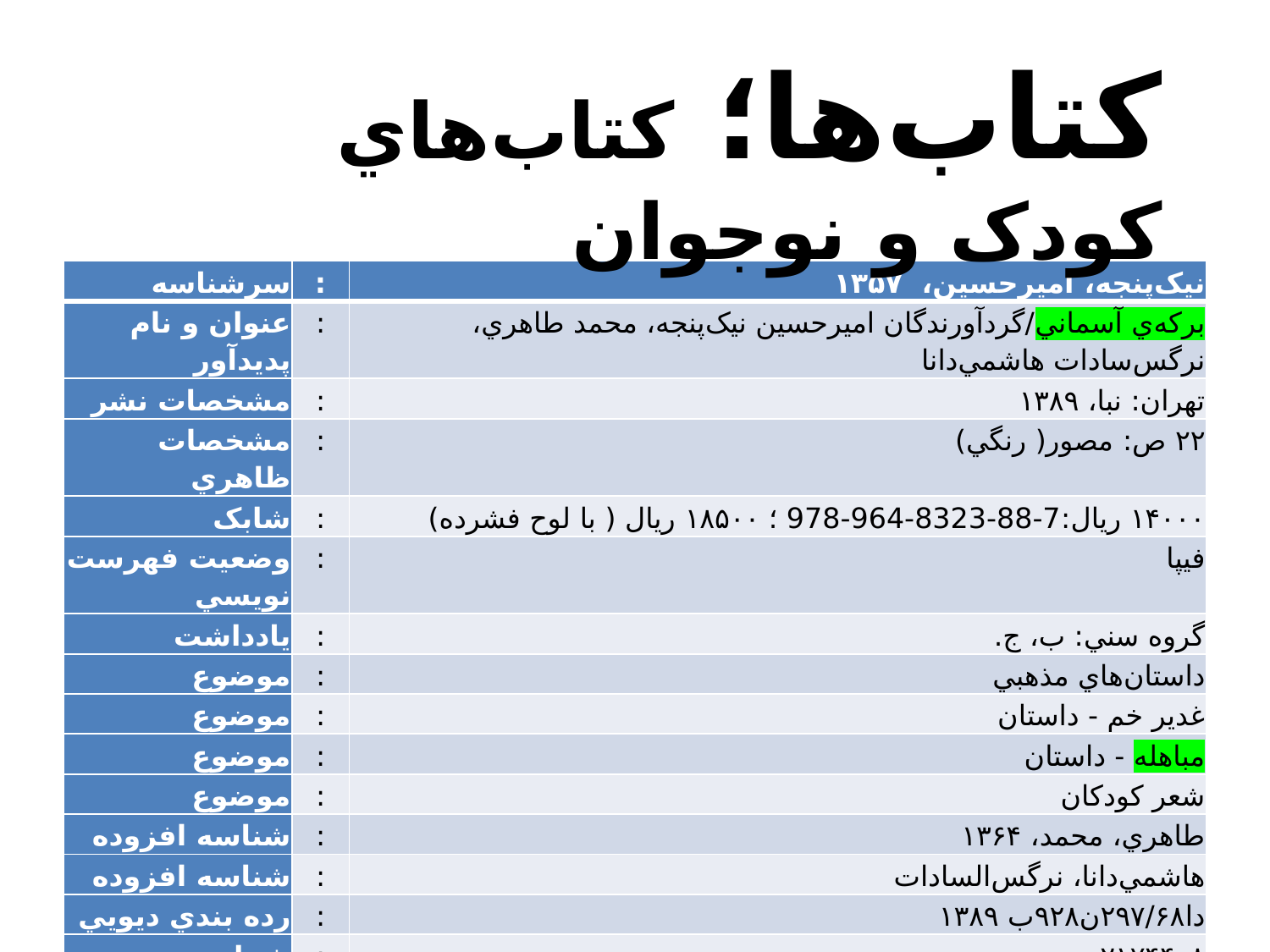

کتاب‌ها؛ کتاب‌هاي کودک و نوجوان
| ‏سرشناسه | : | نيک‌پنجه، اميرحسين، ‏‫۱۳۵۷ |
| --- | --- | --- |
| ‏عنوان و نام پديدآور | : | برکه‌ي آسماني/گردآورندگان اميرحسين نيک‌پنجه، محمد طاهري، نرگس‌سادات هاشمي‌دانا |
| ‏مشخصات نشر | : | تهران: نبا، ‏‫۱۳۸۹ |
| ‏مشخصات ظاهري | : | ‏‫۲۲ ص: مصور( رنگي) |
| ‏شابک | : | ‏‫۱۴۰۰۰ ريال‏‫:‏‫978-964-8323-88-7 ؛ ‏‫۱۸۵۰۰ ريال ( با لوح فشرده) |
| ‏وضعيت فهرست نويسي | : | فيپا |
| ‏يادداشت | : | گروه سني: ب، ج. |
| ‏موضوع | : | داستان‌هاي مذهبي |
| ‏موضوع | : | غدير خم - داستان |
| ‏موضوع | : | مباهله - داستان |
| ‏موضوع | : | شعر کودکان |
| ‏شناسه افزوده | : | طاهري، محمد، ‏‫۱۳۶۴ |
| ‏شناسه افزوده | : | هاشمي‌دانا، نرگس‌السادات |
| ‏رده بندي ديويي | : | ‏‫دا۲۹۷/۶۸‏‫ن۹۲۸ب ۱۳۸۹ |
| ‏شماره کتابشناسي ملي | : | ‎۲‎۱‎۷‎۴‎۴‎۰‎۸ |